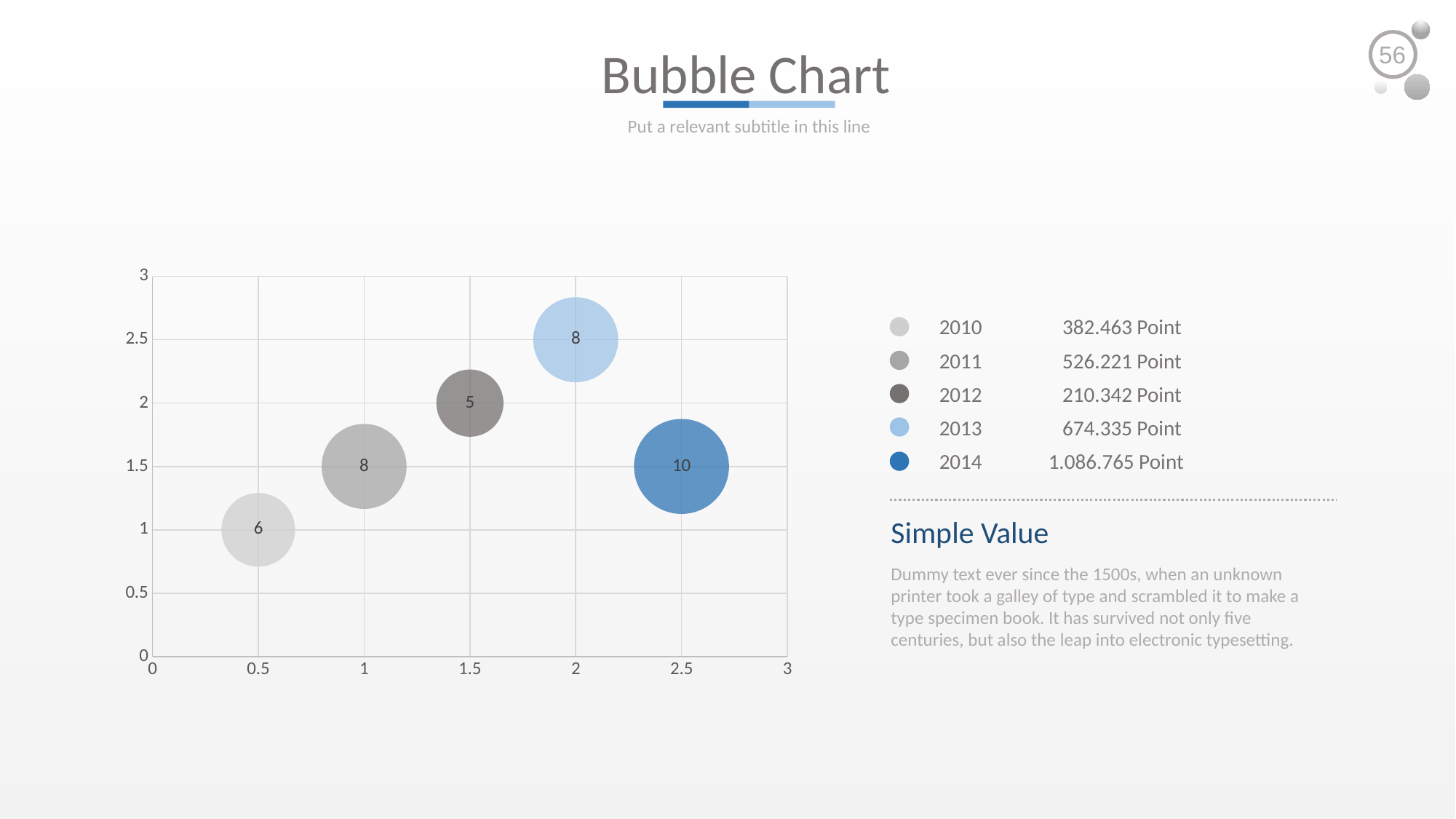

Bubble Chart

56

Put a relevant subtitle in this line

### Chart

| Category | Y-Values |
|---|---|
2010	   382.463 Point

2011	   526.221 Point

2012	   210.342 Point

2013	   674.335 Point

2014	1.086.765 Point

Simple Value
Dummy text ever since the 1500s, when an unknown printer took a galley of type and scrambled it to make a type specimen book. It has survived not only five centuries, but also the leap into electronic typesetting.